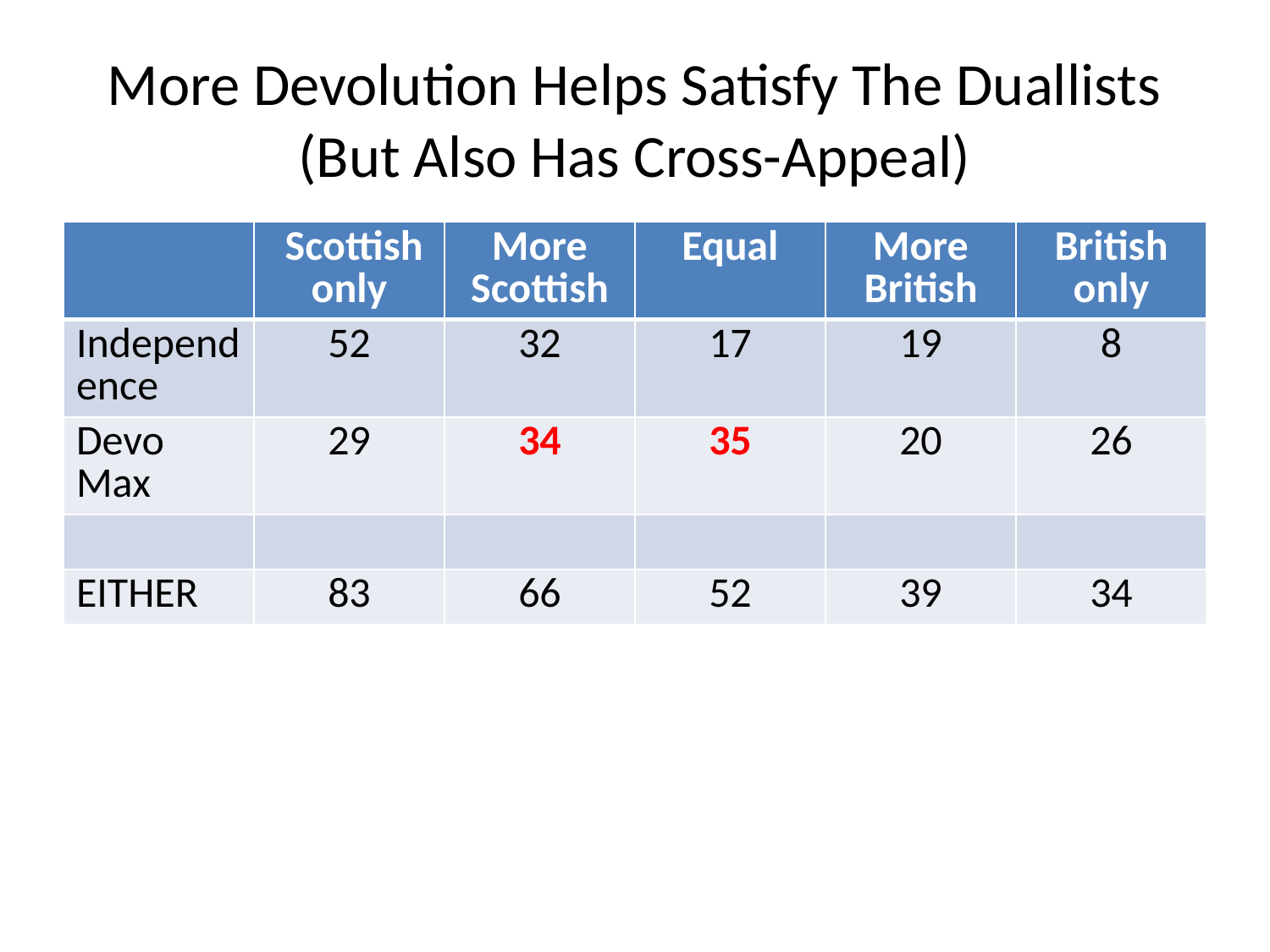

# More Devolution Helps Satisfy The Duallists (But Also Has Cross-Appeal)
|  | Scottish only | More Scottish | Equal | More British | British only |
| --- | --- | --- | --- | --- | --- |
| Independence | 52 | 32 | 17 | 19 | 8 |
| Devo Max | 29 | 34 | 35 | 20 | 26 |
|  |  |  |  |  |  |
| EITHER | 83 | 66 | 52 | 39 | 34 |